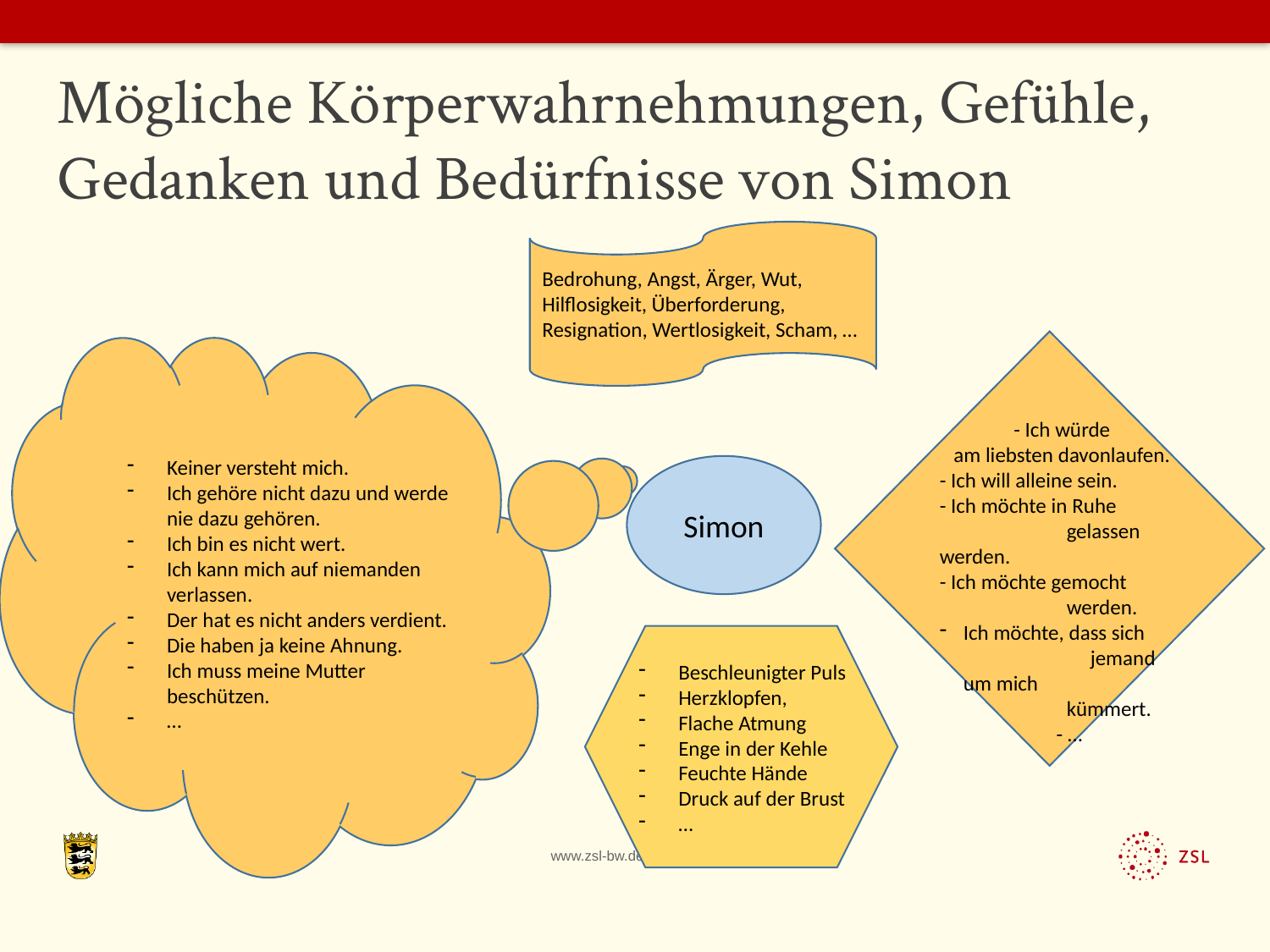

# Mögliche Körperwahrnehmungen, Gefühle, Gedanken und Bedürfnisse von Simon
Bedrohung, Angst, Ärger, Wut, Hilflosigkeit, Überforderung, Resignation, Wertlosigkeit, Scham, …

- Ich würde
am liebsten davonlaufen.
- Ich will alleine sein.
- Ich möchte in Ruhe  	gelassen werden.
- Ich möchte gemocht 	werden.
Ich möchte, dass sich 	jemand um mich
	kümmert.
   - …

Keiner versteht mich.
Ich gehöre nicht dazu und werde nie dazu gehören.
Ich bin es nicht wert.
Ich kann mich auf niemanden verlassen.
Der hat es nicht anders verdient.
Die haben ja keine Ahnung.
Ich muss meine Mutter beschützen.
…

Simon

Beschleunigter Puls
Herzklopfen,
Flache Atmung
Enge in der Kehle
Feuchte Hände
Druck auf der Brust
…